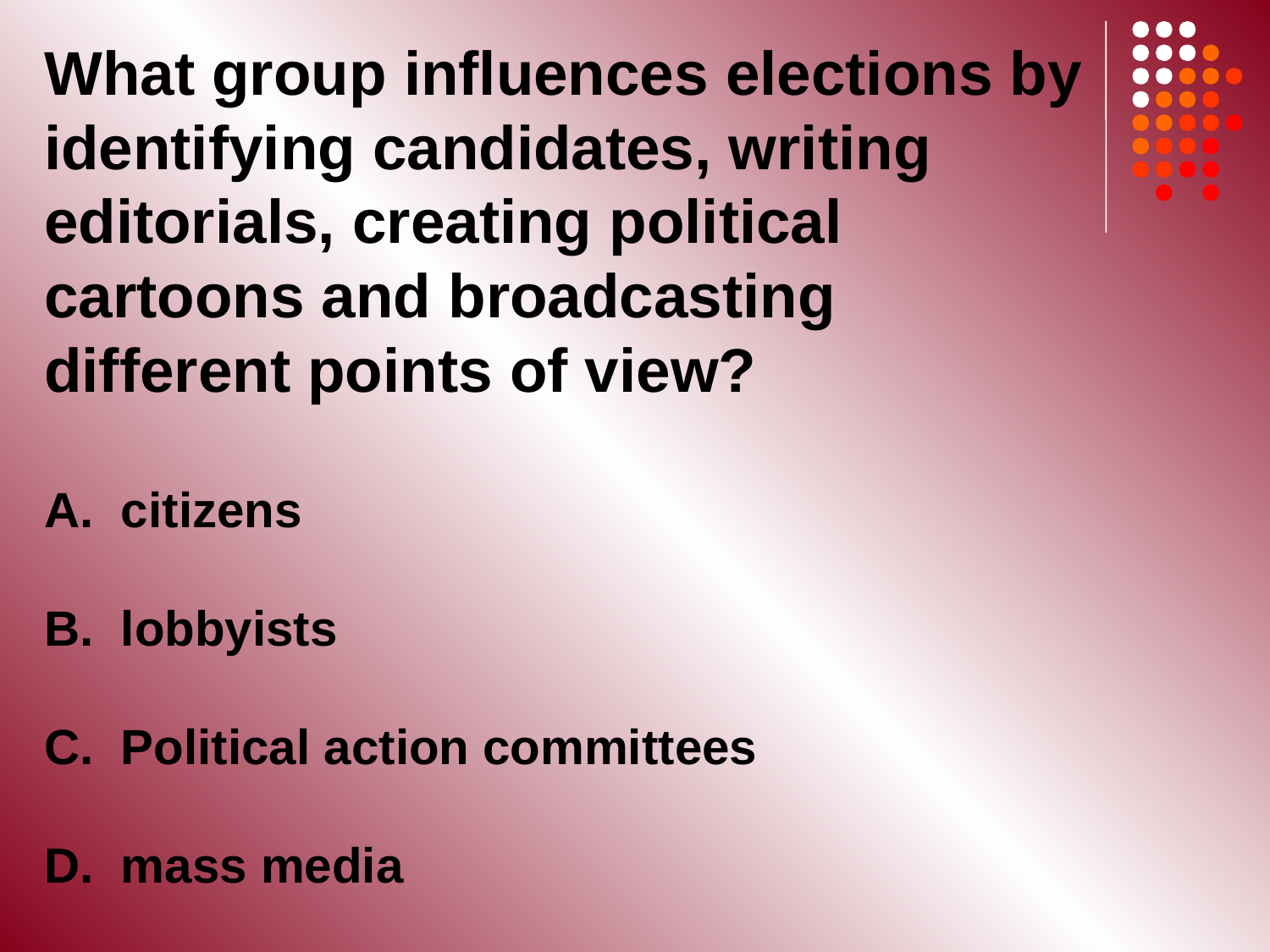

What group influences elections by identifying candidates, writing editorials, creating political cartoons and broadcasting different points of view?
A.  citizens
B.  lobbyists
C.  Political action committees
D.  mass media